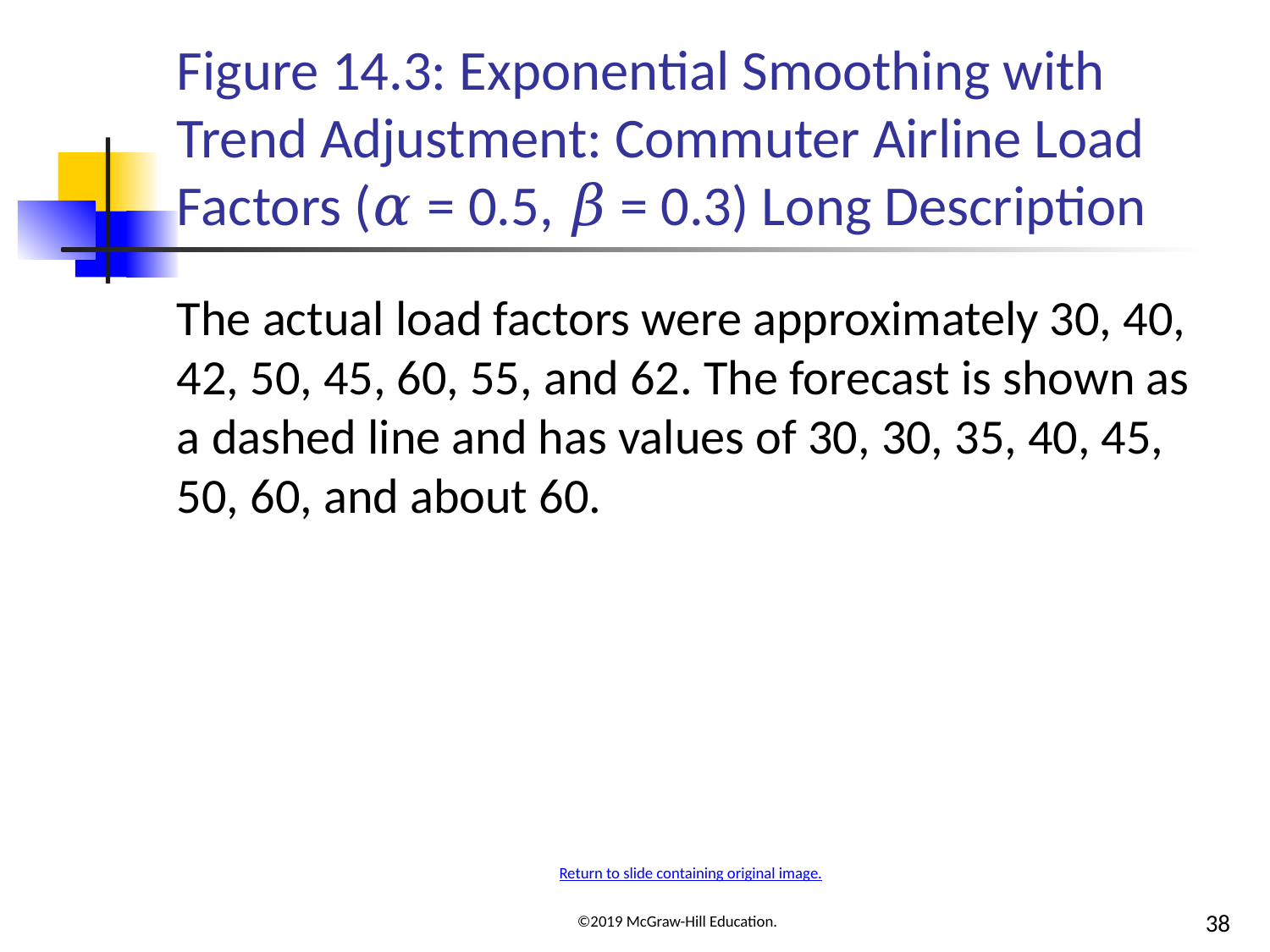

# Figure 14.3: Exponential Smoothing with Trend Adjustment: Commuter Airline Load Factors (𝛼 = 0.5, 𝛽 = 0.3) Long Description
The actual load factors were approximately 30, 40, 42, 50, 45, 60, 55, and 62. The forecast is shown as a dashed line and has values of 30, 30, 35, 40, 45, 50, 60, and about 60.
Return to slide containing original image.